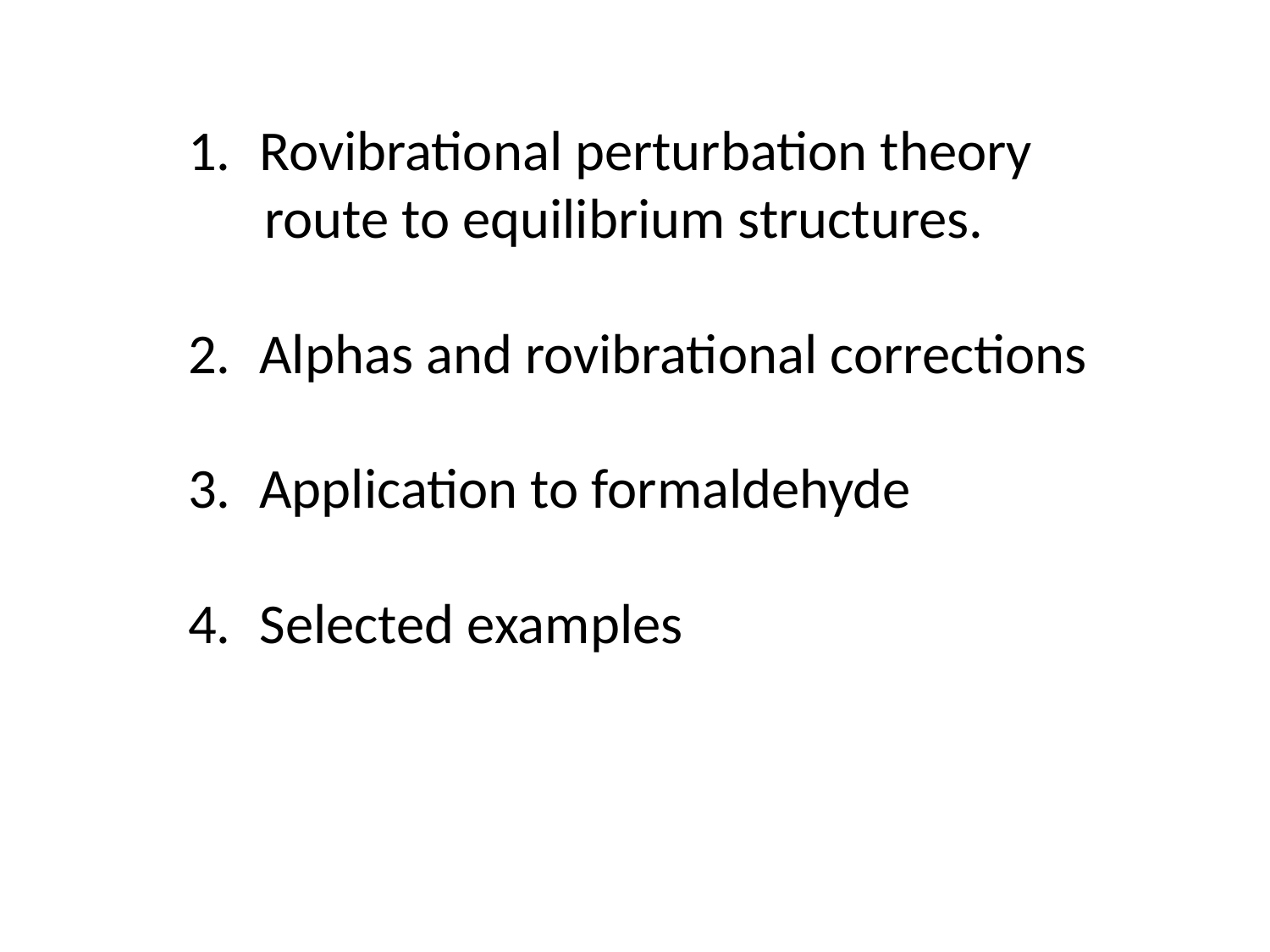

Rovibrational perturbation theory
      route to equilibrium structures.

Alphas and rovibrational corrections

Application to formaldehyde

Selected examples